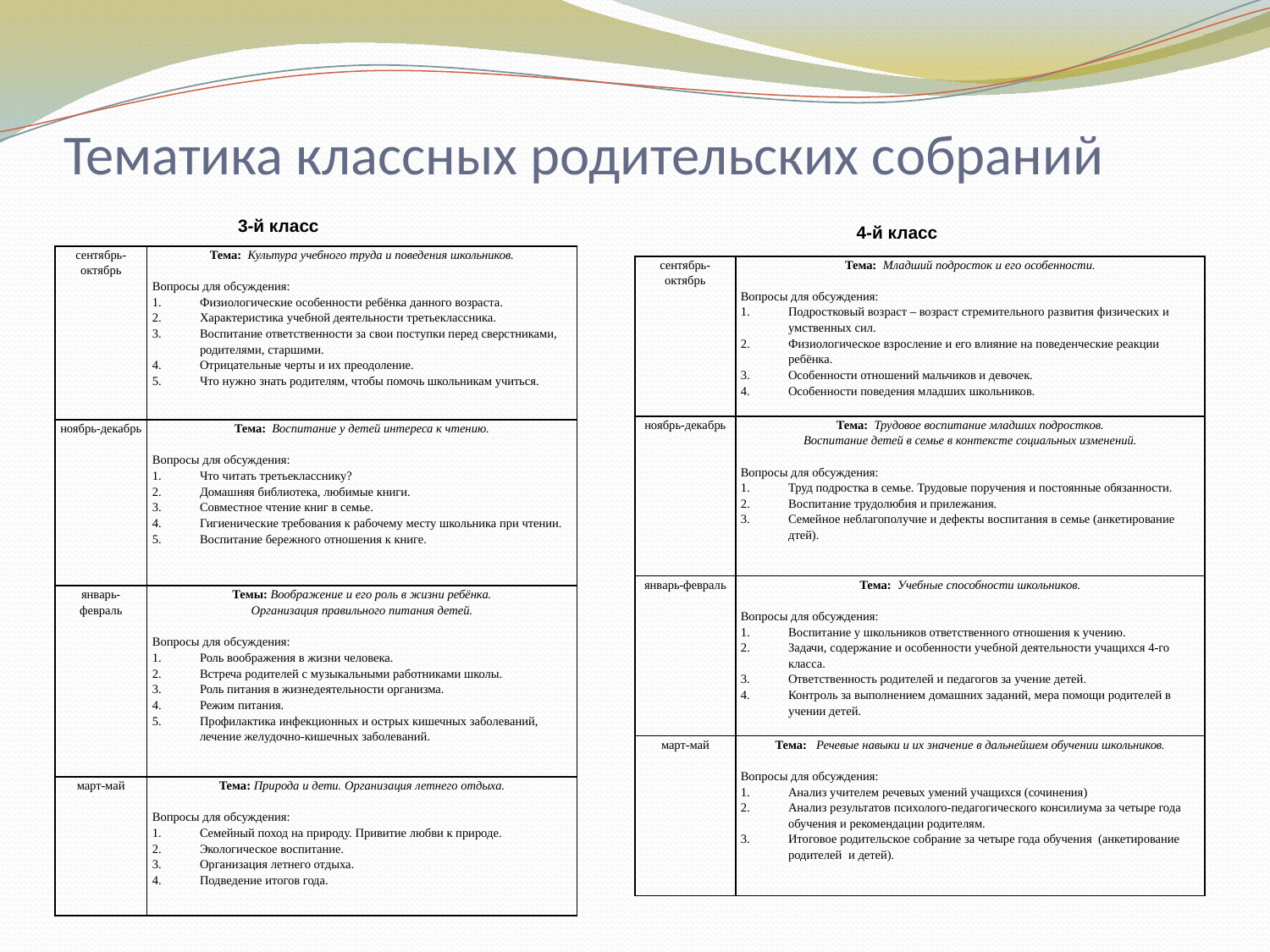

# Тематика классных родительских собраний
3-й класс
4-й класс
| сентябрь-октябрь | Тема: Культура учебного труда и поведения школьников.   Вопросы для обсуждения: Физиологические особенности ребёнка данного возраста. Характеристика учебной деятельности третьеклассника. Воспитание ответственности за свои поступки перед сверстниками, родителями, старшими. Отрицательные черты и их преодоление. Что нужно знать родителям, чтобы помочь школьникам учиться. |
| --- | --- |
| ноябрь-декабрь | Тема: Воспитание у детей интереса к чтению.   Вопросы для обсуждения: Что читать третьекласснику? Домашняя библиотека, любимые книги. Совместное чтение книг в семье. Гигиенические требования к рабочему месту школьника при чтении. Воспитание бережного отношения к книге. |
| январь-февраль | Темы: Воображение и его роль в жизни ребёнка. Организация правильного питания детей.   Вопросы для обсуждения: Роль воображения в жизни человека. Встреча родителей с музыкальными работниками школы. Роль питания в жизнедеятельности организма. Режим питания. Профилактика инфекционных и острых кишечных заболеваний, лечение желудочно-кишечных заболеваний. |
| март-май | Тема: Природа и дети. Организация летнего отдыха.   Вопросы для обсуждения: Семейный поход на природу. Привитие любви к природе. Экологическое воспитание. Организация летнего отдыха. Подведение итогов года. |
| сентябрь-октябрь | Тема: Младший подросток и его особенности.   Вопросы для обсуждения: Подростковый возраст – возраст стремительного развития физических и умственных сил. Физиологическое взросление и его влияние на поведенческие реакции ребёнка. Особенности отношений мальчиков и девочек. Особенности поведения младших школьников. |
| --- | --- |
| ноябрь-декабрь | Тема: Трудовое воспитание младших подростков. Воспитание детей в семье в контексте социальных изменений.   Вопросы для обсуждения: Труд подростка в семье. Трудовые поручения и постоянные обязанности. Воспитание трудолюбия и прилежания. Семейное неблагополучие и дефекты воспитания в семье (анкетирование дтей). |
| январь-февраль | Тема: Учебные способности школьников.   Вопросы для обсуждения: Воспитание у школьников ответственного отношения к учению. Задачи, содержание и особенности учебной деятельности учащихся 4-го класса. Ответственность родителей и педагогов за учение детей. Контроль за выполнением домашних заданий, мера помощи родителей в учении детей. |
| март-май | Тема: Речевые навыки и их значение в дальнейшем обучении школьников.   Вопросы для обсуждения: Анализ учителем речевых умений учащихся (сочинения) Анализ результатов психолого-педагогического консилиума за четыре года обучения и рекомендации родителям. Итоговое родительское собрание за четыре года обучения (анкетирование родителей и детей). |